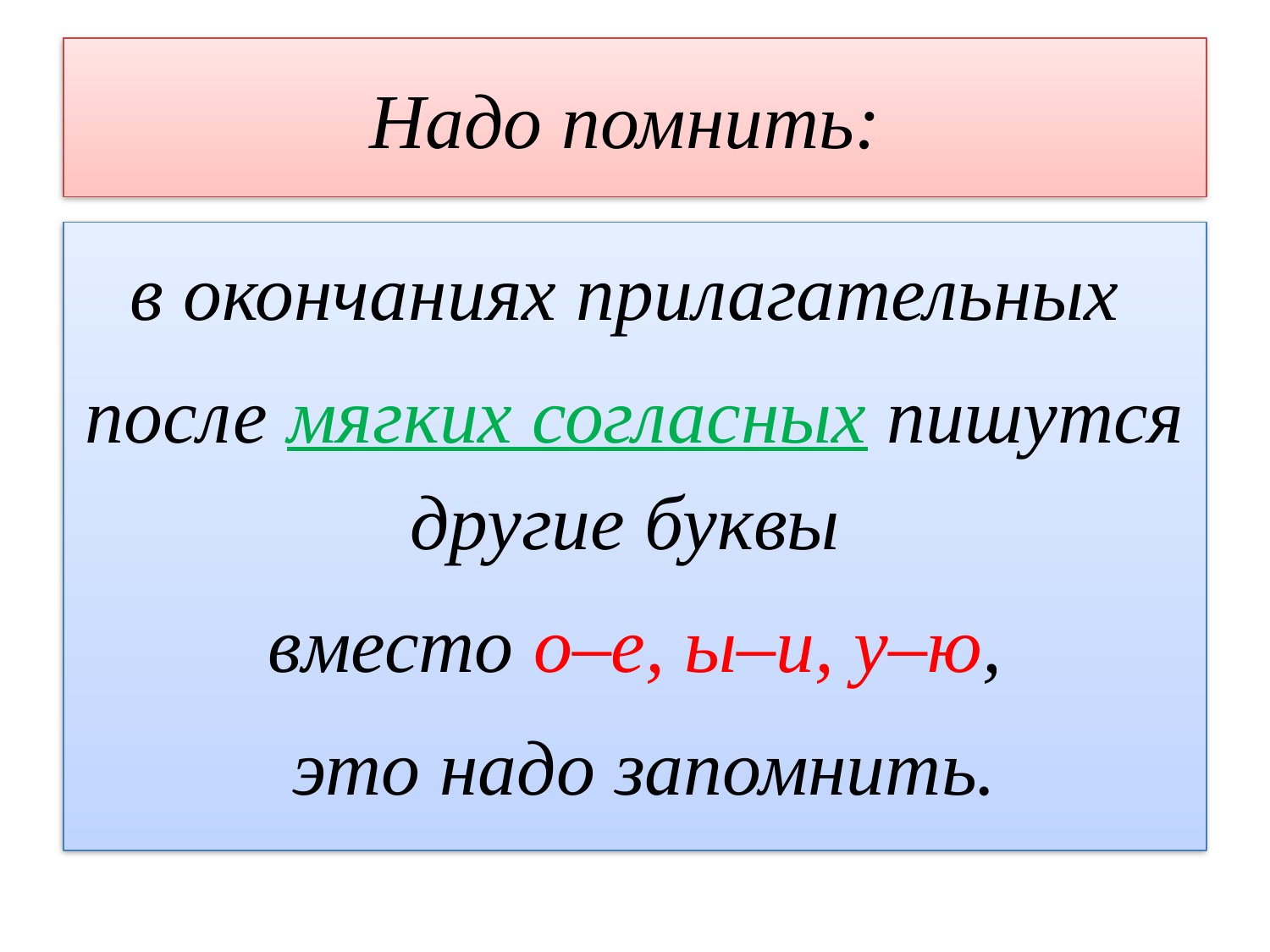

# Надо помнить:
в окончаниях прилагательных
после мягких согласных пишутся другие буквы
вместо о–е, ы–и, у–ю,
 это надо запомнить.